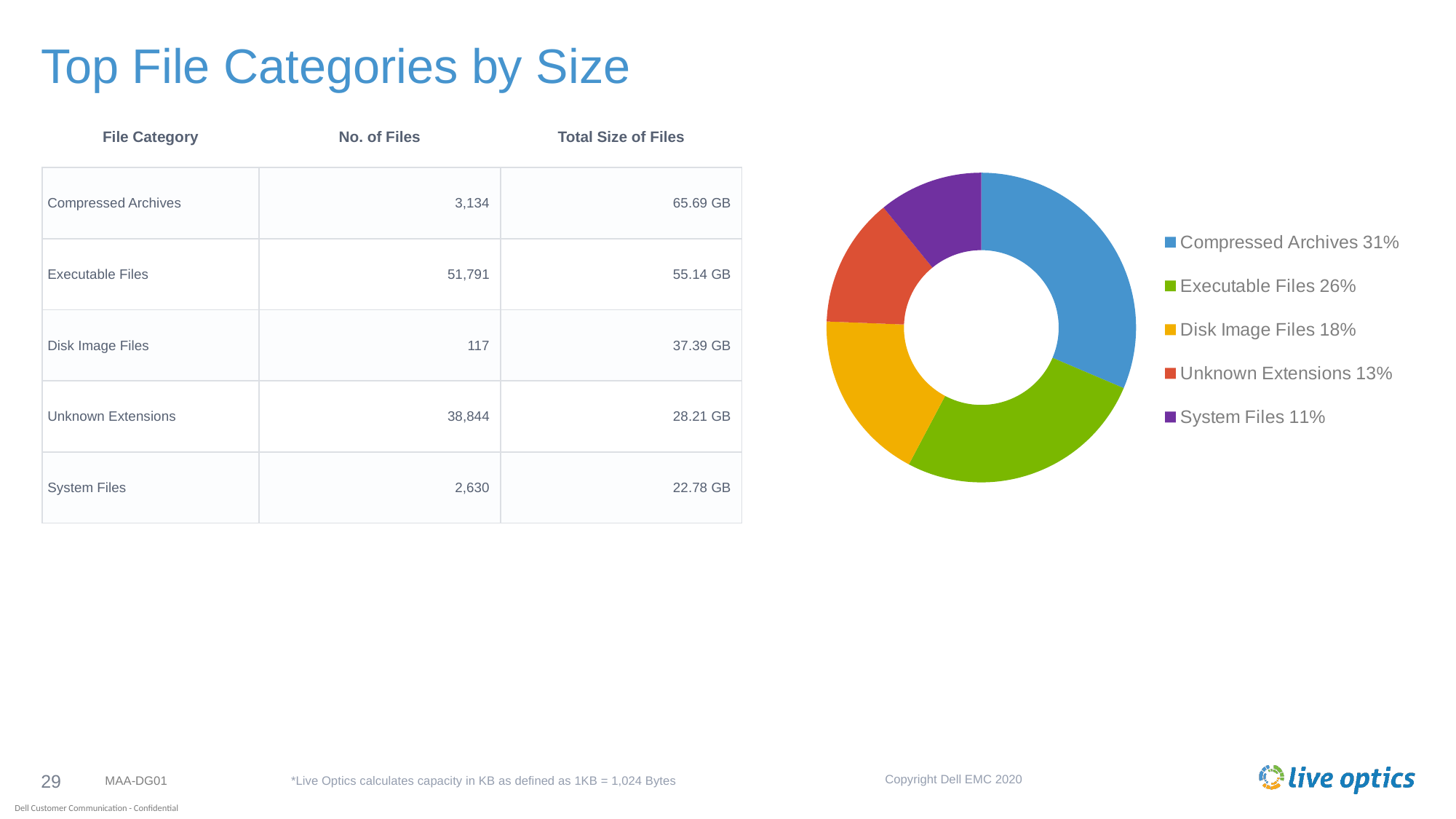

# Top File Categories by Size
| File Category | No. of Files | Total Size of Files |
| --- | --- | --- |
| Compressed Archives | 3,134 | 65.69 GB |
| Executable Files | 51,791 | 55.14 GB |
| Disk Image Files | 117 | 37.39 GB |
| Unknown Extensions | 38,844 | 28.21 GB |
| System Files | 2,630 | 22.78 GB |

### Chart

| Category | Size (bytes) |
|---|---|
| Compressed Archives 31% | 70539204477.0 |
| Executable Files 26% | 59205104658.0 |
| Disk Image Files 18% | 40146984284.0 |
| Unknown Extensions 13% | 30290514420.0 |
| System Files 11% | 24460580167.0 |